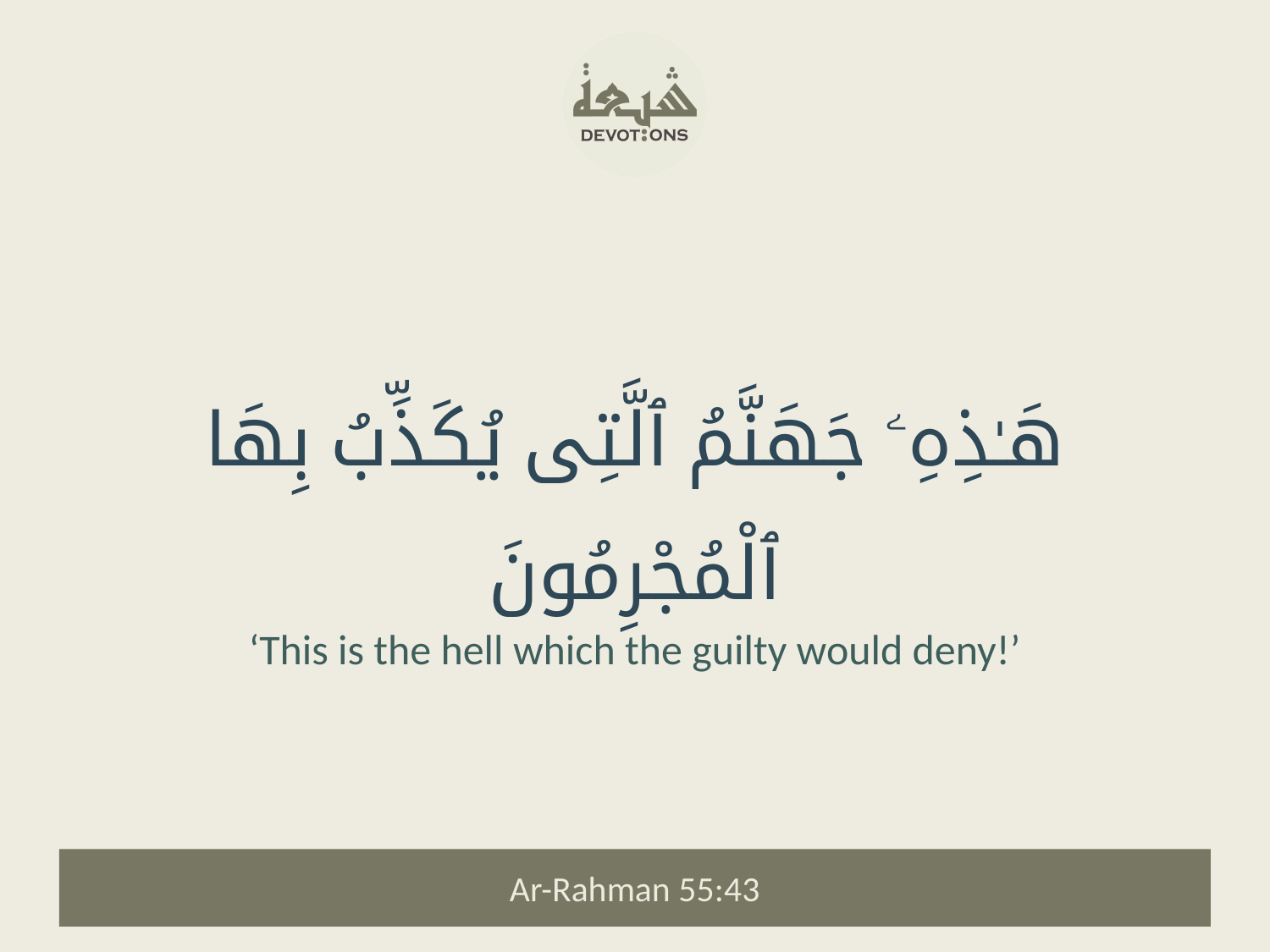

هَـٰذِهِۦ جَهَنَّمُ ٱلَّتِى يُكَذِّبُ بِهَا ٱلْمُجْرِمُونَ
‘This is the hell which the guilty would deny!’
Ar-Rahman 55:43